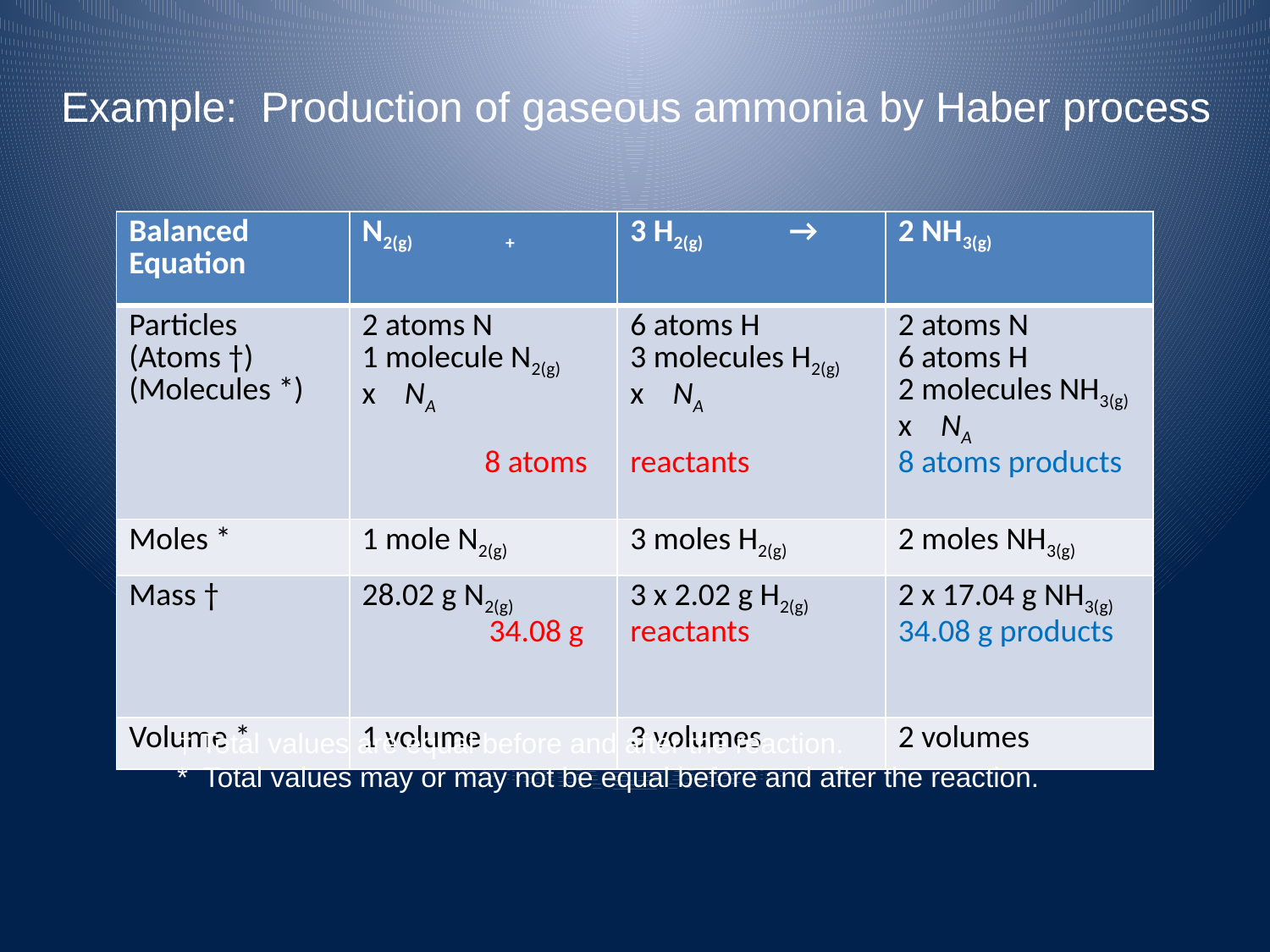

Example:  Production of gaseous ammonia by Haber process
| Balanced Equation | N2(g) + | 3 H2(g) → | 2 NH3(g) |
| --- | --- | --- | --- |
| Particles (Atoms †) (Molecules \*) | 2 atoms N 1 molecule N2(g) x NA 8 atoms | 6 atoms H 3 molecules H2(g) x NA reactants | 2 atoms N 6 atoms H 2 molecules NH3(g) x NA 8 atoms products |
| Moles \* | 1 mole N2(g) | 3 moles H2(g) | 2 moles NH3(g) |
| Mass † | 28.02 g N2(g) 34.08 g | 3 x 2.02 g H2(g) reactants | 2 x 17.04 g NH3(g) 34.08 g products |
| Volume \* | 1 volume | 3 volumes | 2 volumes |
† Total values are equal before and after the reaction.
*  Total values may or may not be equal before and after the reaction.